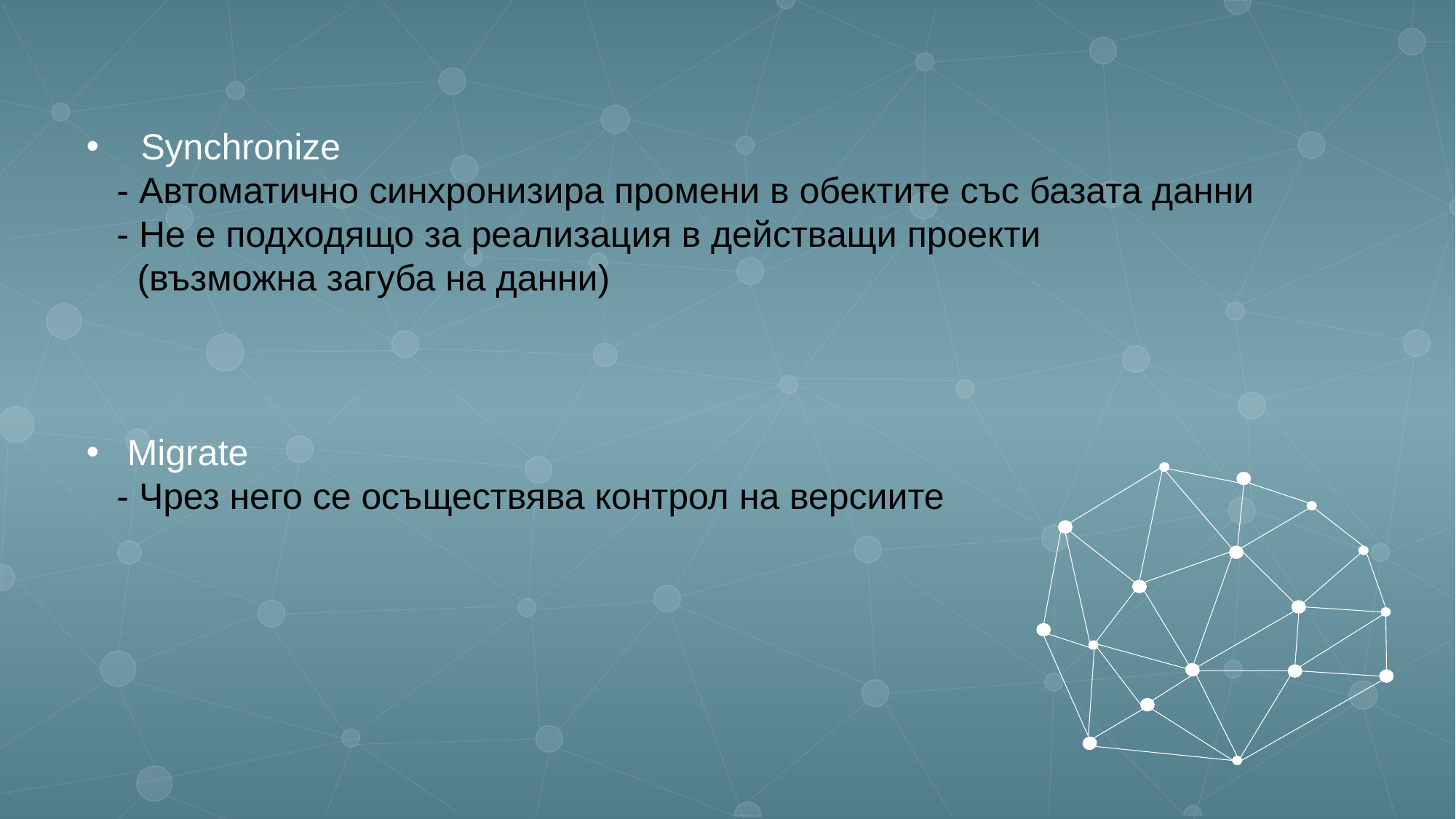

Synchronize
   - Автоматично синхронизира промени в обектите със базата данни
   - Не е подходящо за реализация в действащи проекти
     (възможна загуба на данни)

Migrate
   - Чрез него се осъществява контрол на версиите